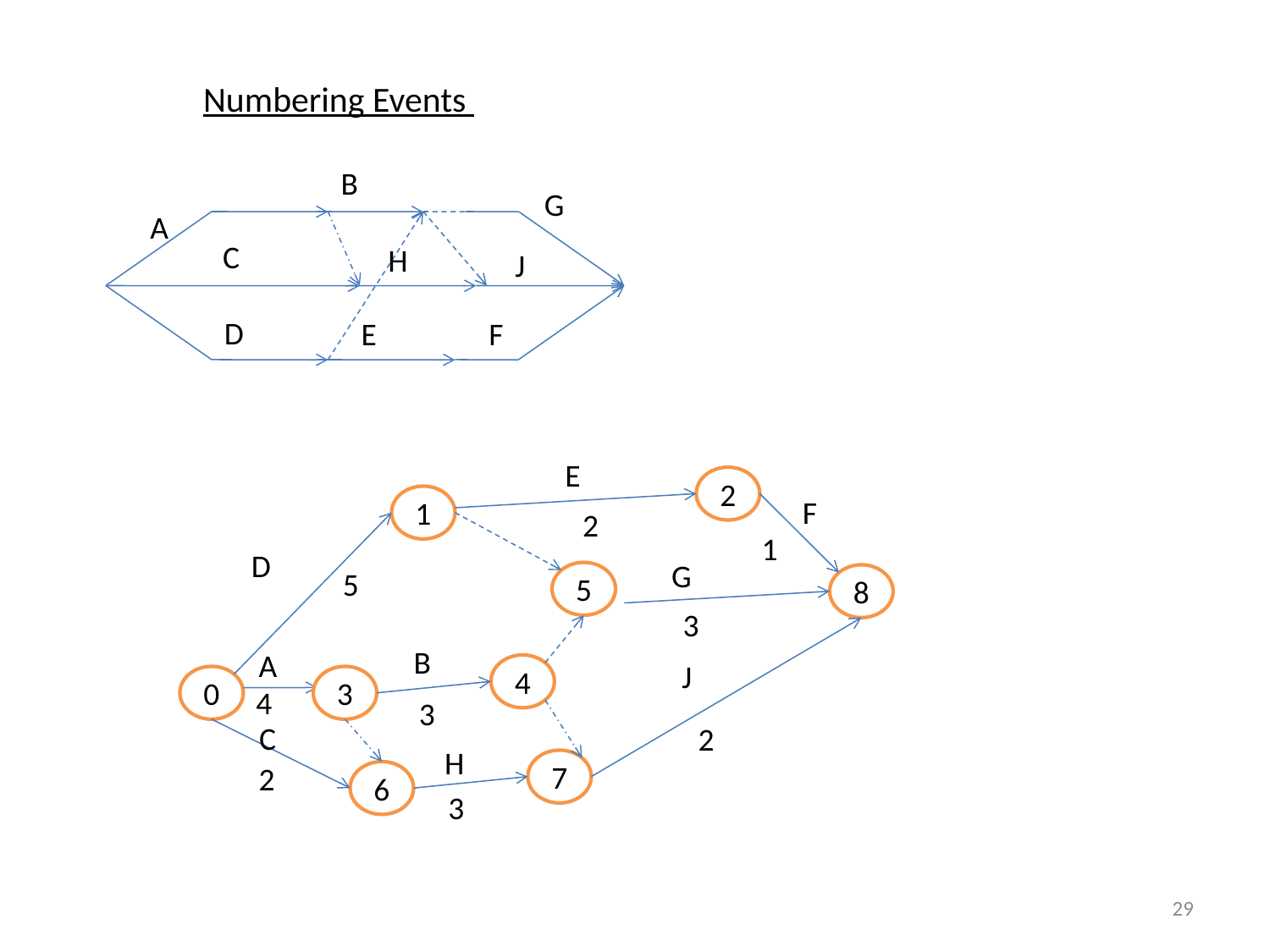

Numbering Events

B
G
A
C
H
J
D
E
F
E
2
1
F
2
1
D
G
5
5
8
3
B
A
J
4
0
3
4
3
C
2
H
7
2
6
3
29